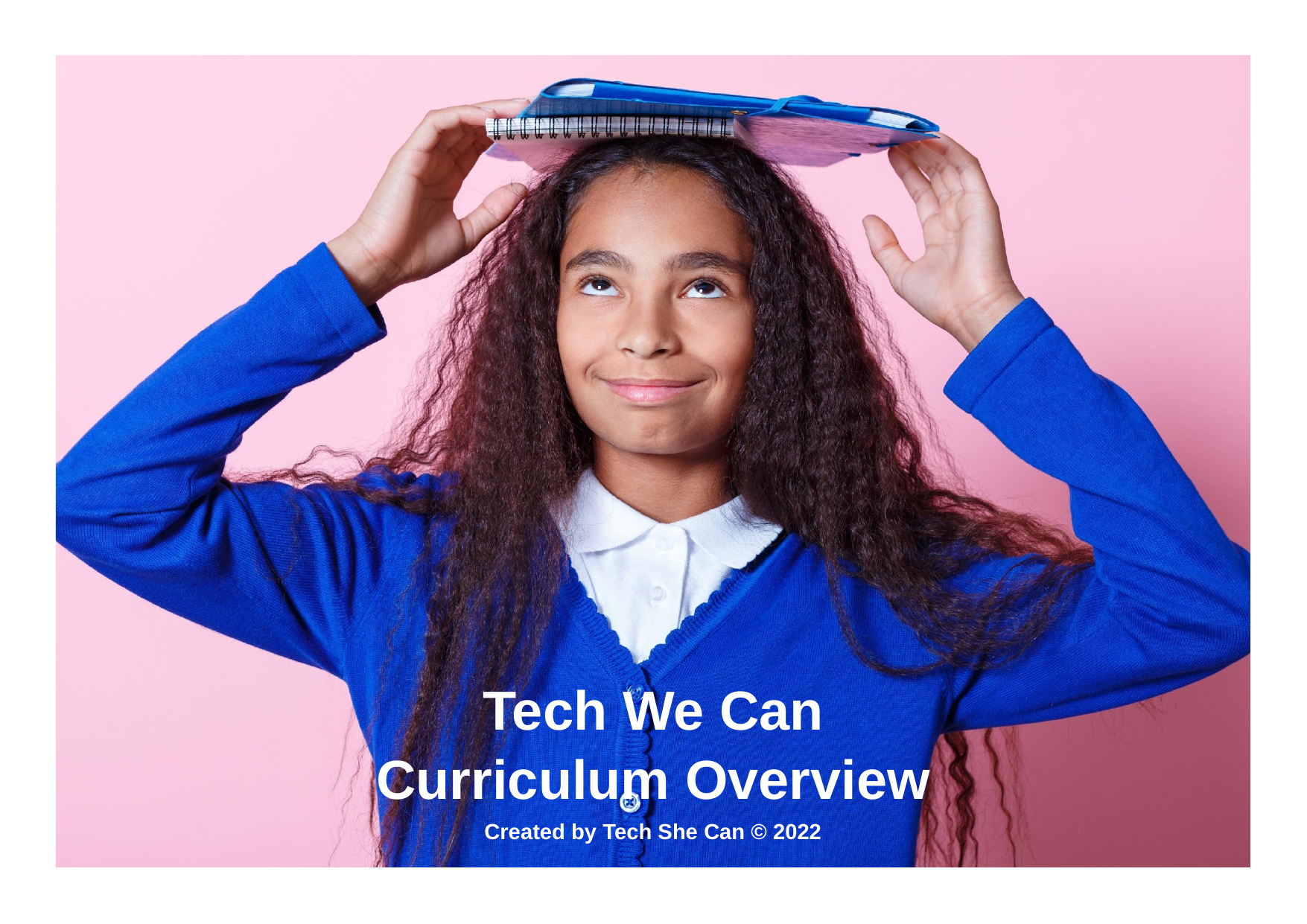

Tech We Can Curriculum Overview
Created by Tech She Can © 2022